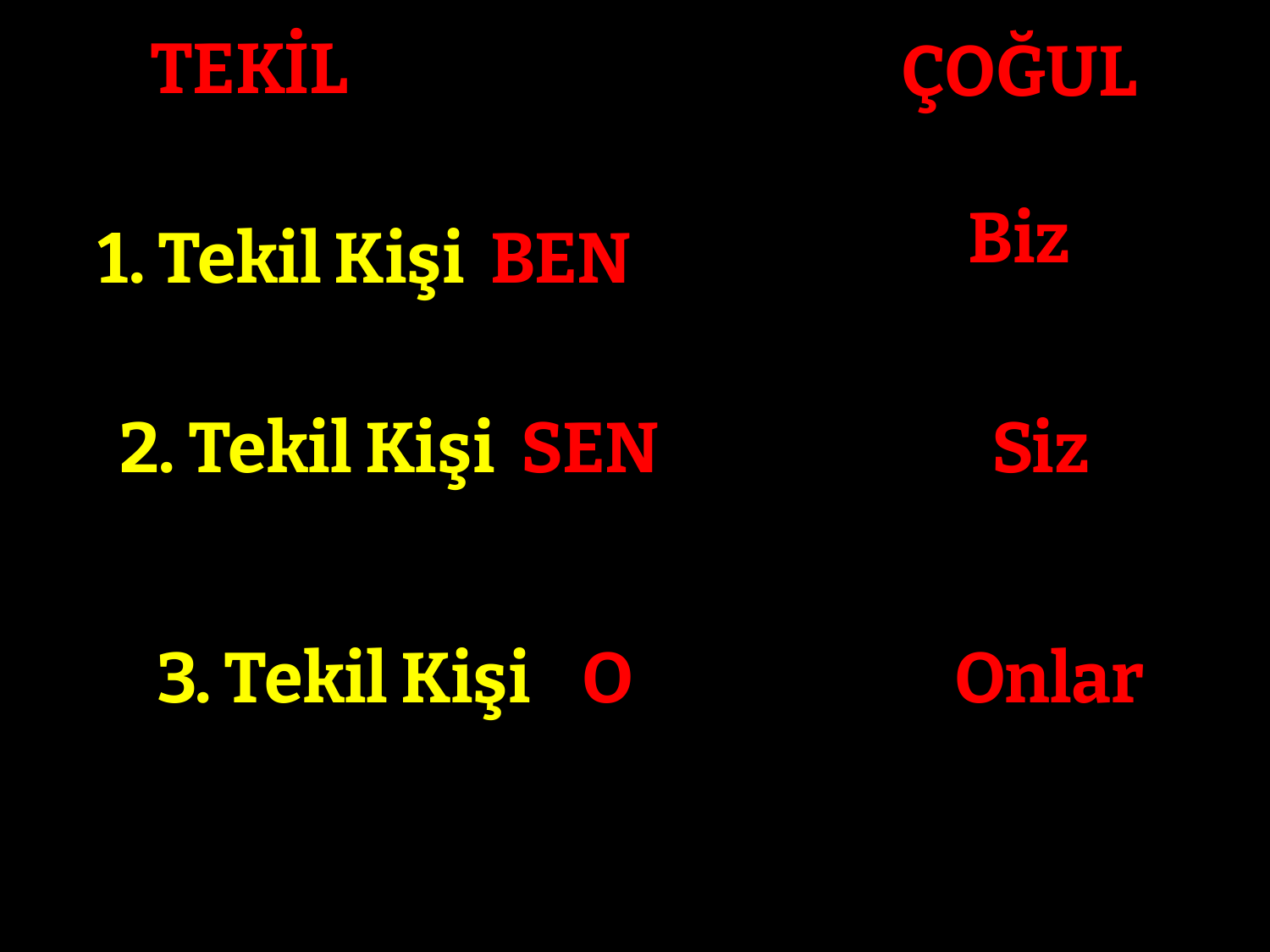

TEKİL
ÇOĞUL
Biz
1. Tekil Kişi  BEN
#
2. Tekil Kişi  SEN
Siz
3. Tekil Kişi    O
Onlar